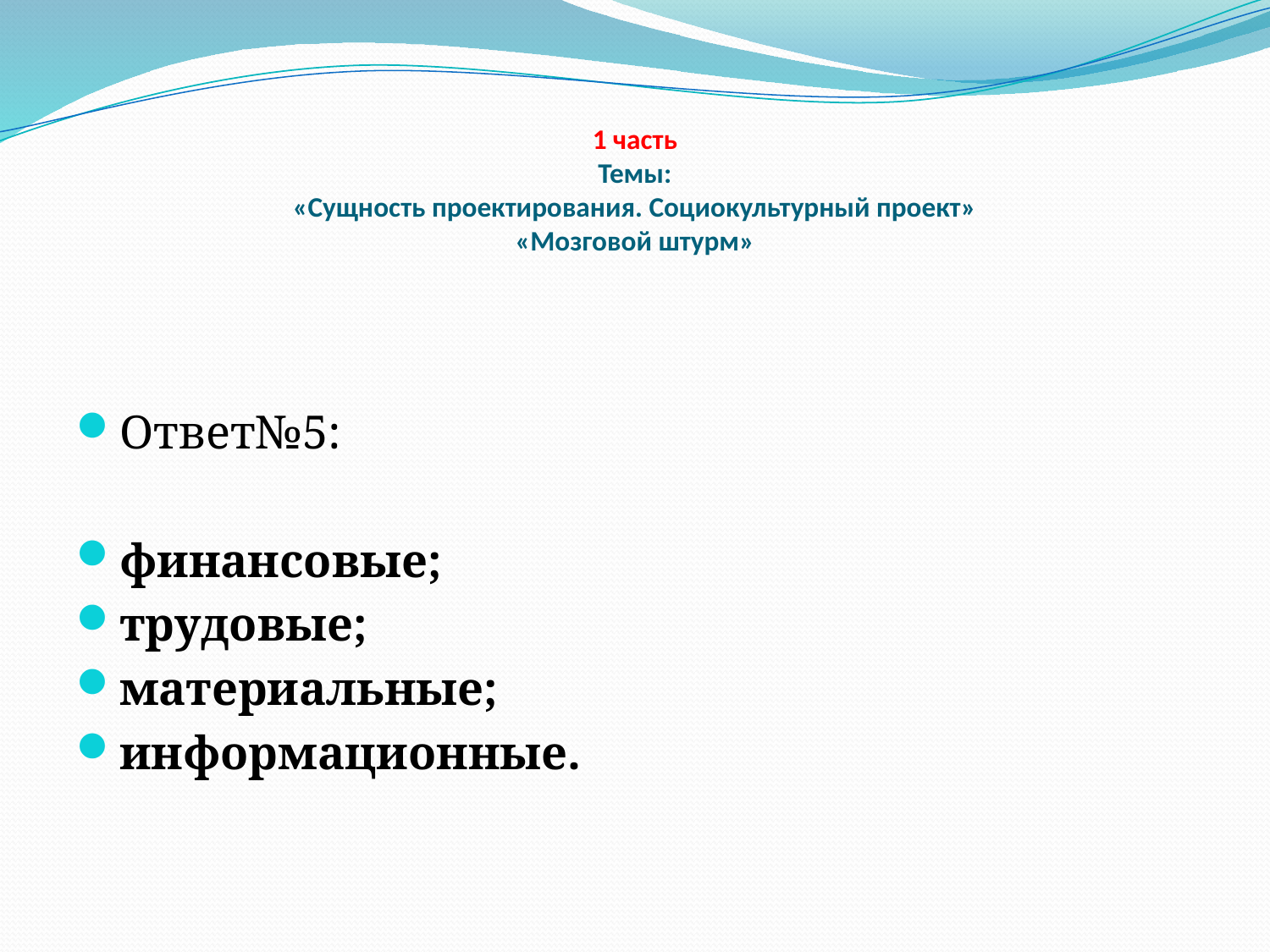

# 1 часть Темы: «Сущность проектирования. Социокультурный проект» «Мозговой штурм»

Ответ№5:

финансовые;
трудовые;
материальные;
информационные.